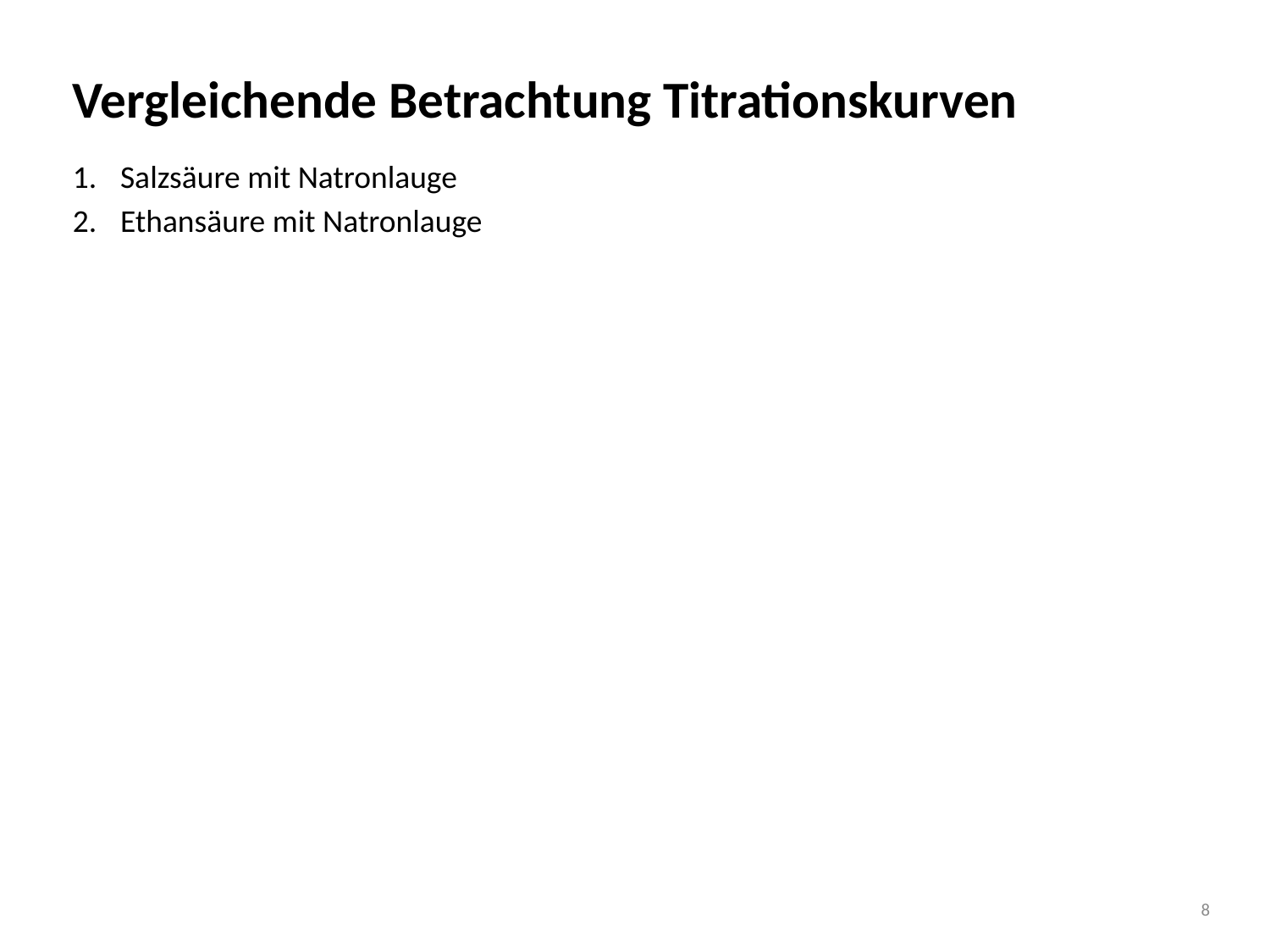

# Vergleichende Betrachtung Titrationskurven
Salzsäure mit Natronlauge
Ethansäure mit Natronlauge
8